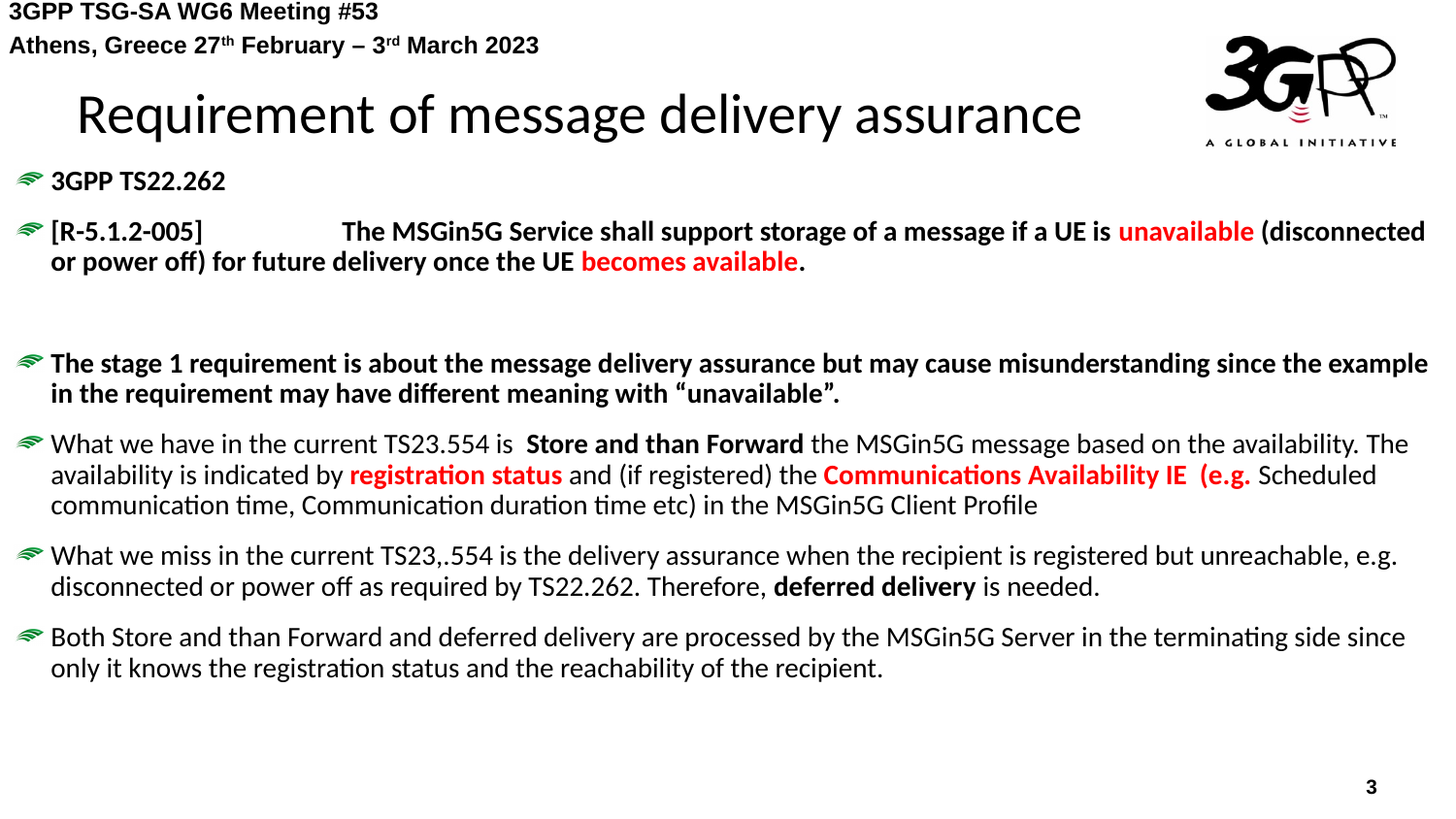

# Requirement of message delivery assurance
3GPP TS22.262
[R-5.1.2-005]	The MSGin5G Service shall support storage of a message if a UE is unavailable (disconnected or power off) for future delivery once the UE becomes available.

The stage 1 requirement is about the message delivery assurance but may cause misunderstanding since the example  in the requirement may have different meaning with “unavailable”.
What we have in the current TS23.554 is  Store and than Forward the MSGin5G message based on the availability. The availability is indicated by registration status and (if registered) the Communications Availability IE  (e.g. Scheduled communication time, Communication duration time etc) in the MSGin5G Client Profile
What we miss in the current TS23,.554 is the delivery assurance when the recipient is registered but unreachable, e.g. disconnected or power off as required by TS22.262. Therefore, deferred delivery is needed.
Both Store and than Forward and deferred delivery are processed by the MSGin5G Server in the terminating side since only it knows the registration status and the reachability of the recipient.